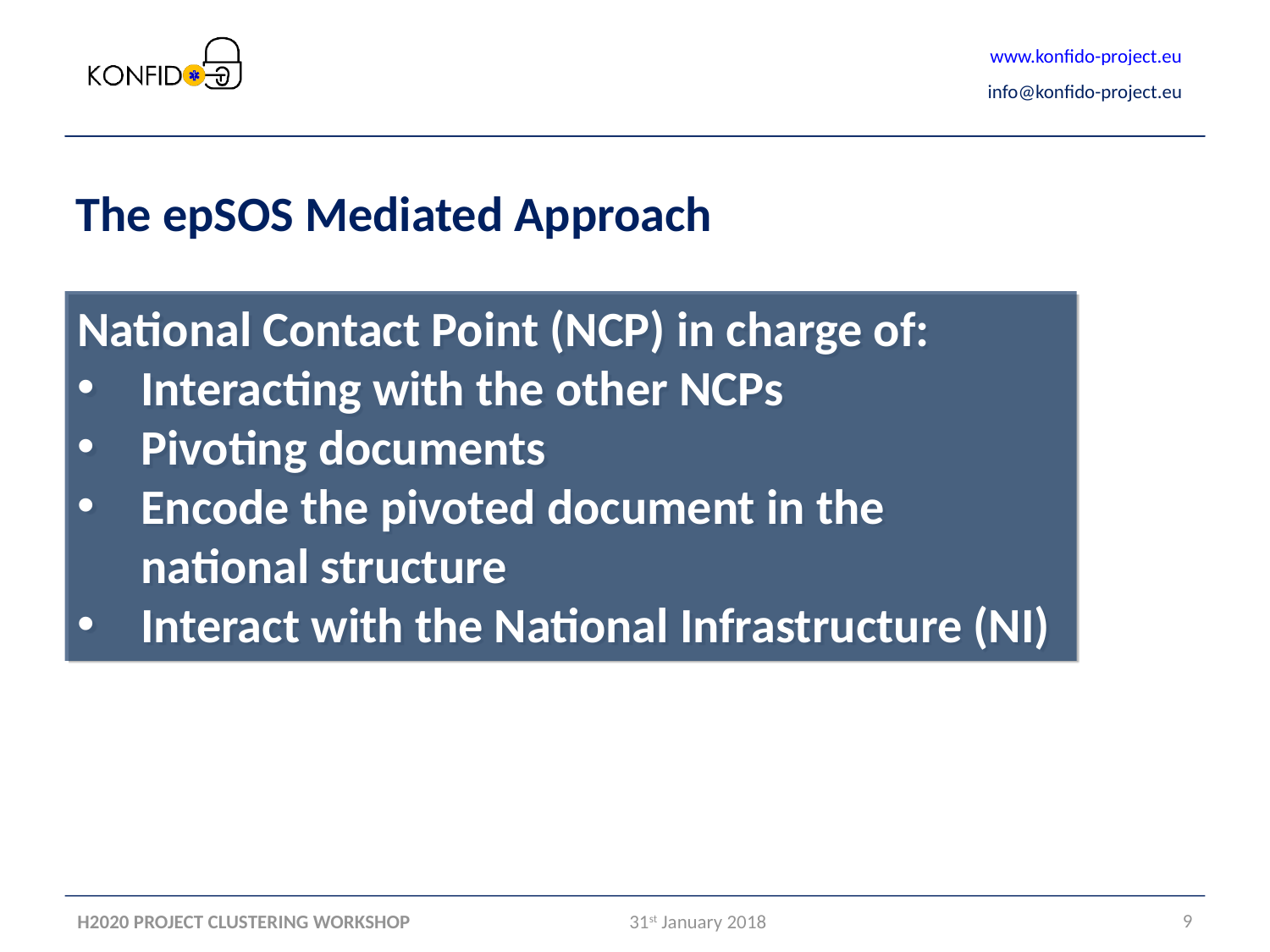

The epSOS Mediated Approach
National Contact Point (NCP) in charge of:
Interacting with the other NCPs
Pivoting documents
Encode the pivoted document in the national structure
Interact with the National Infrastructure (NI)

H2020 PROJECT CLUSTERING WORKSHOP
9
31st January 2018